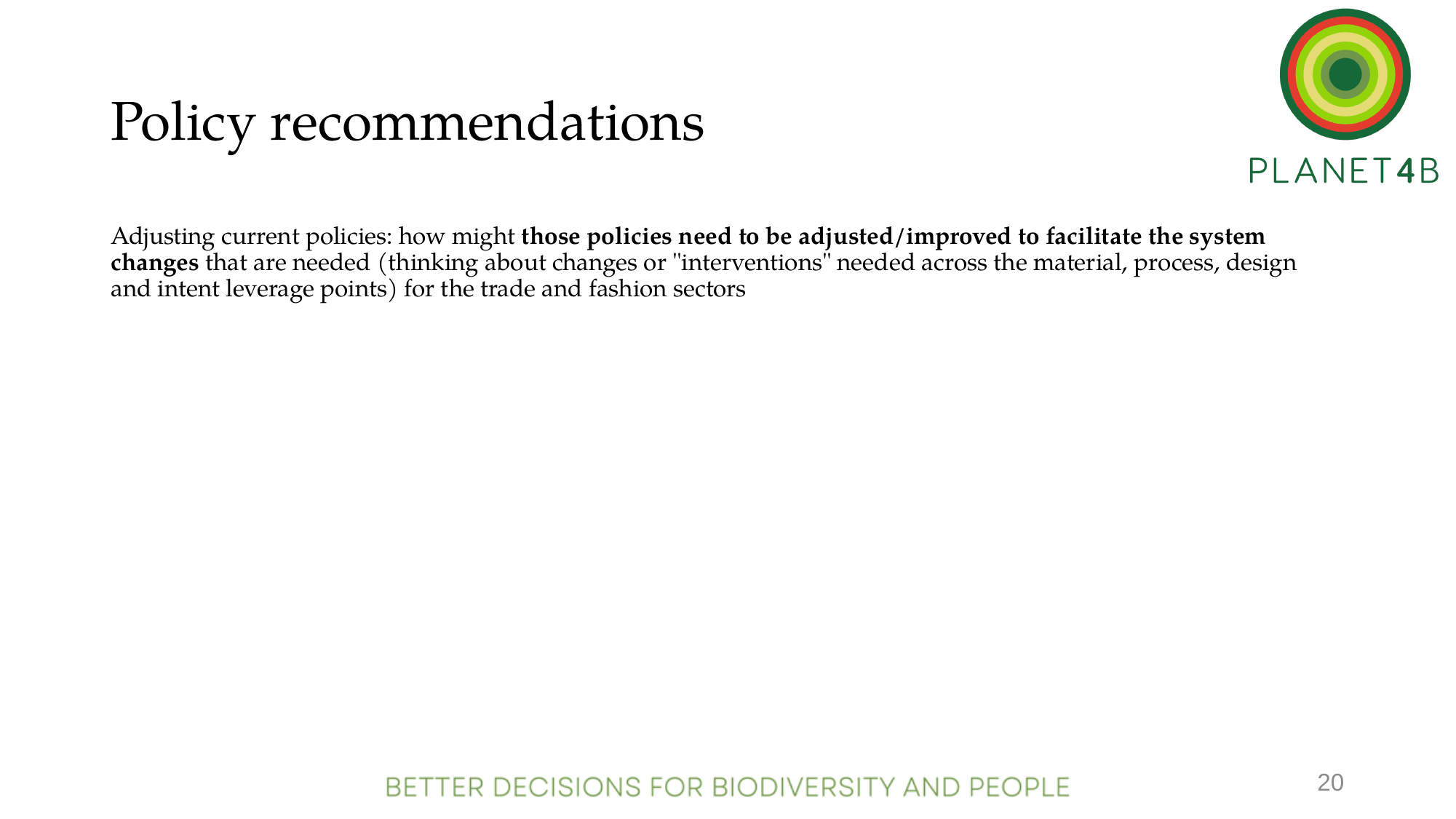

# Policy recommendations
Adjusting current policies: how might those policies need to be adjusted/improved to facilitate the system changes that are needed (thinking about changes or "interventions" needed across the material, process, design and intent leverage points) for the trade and fashion sectors

20